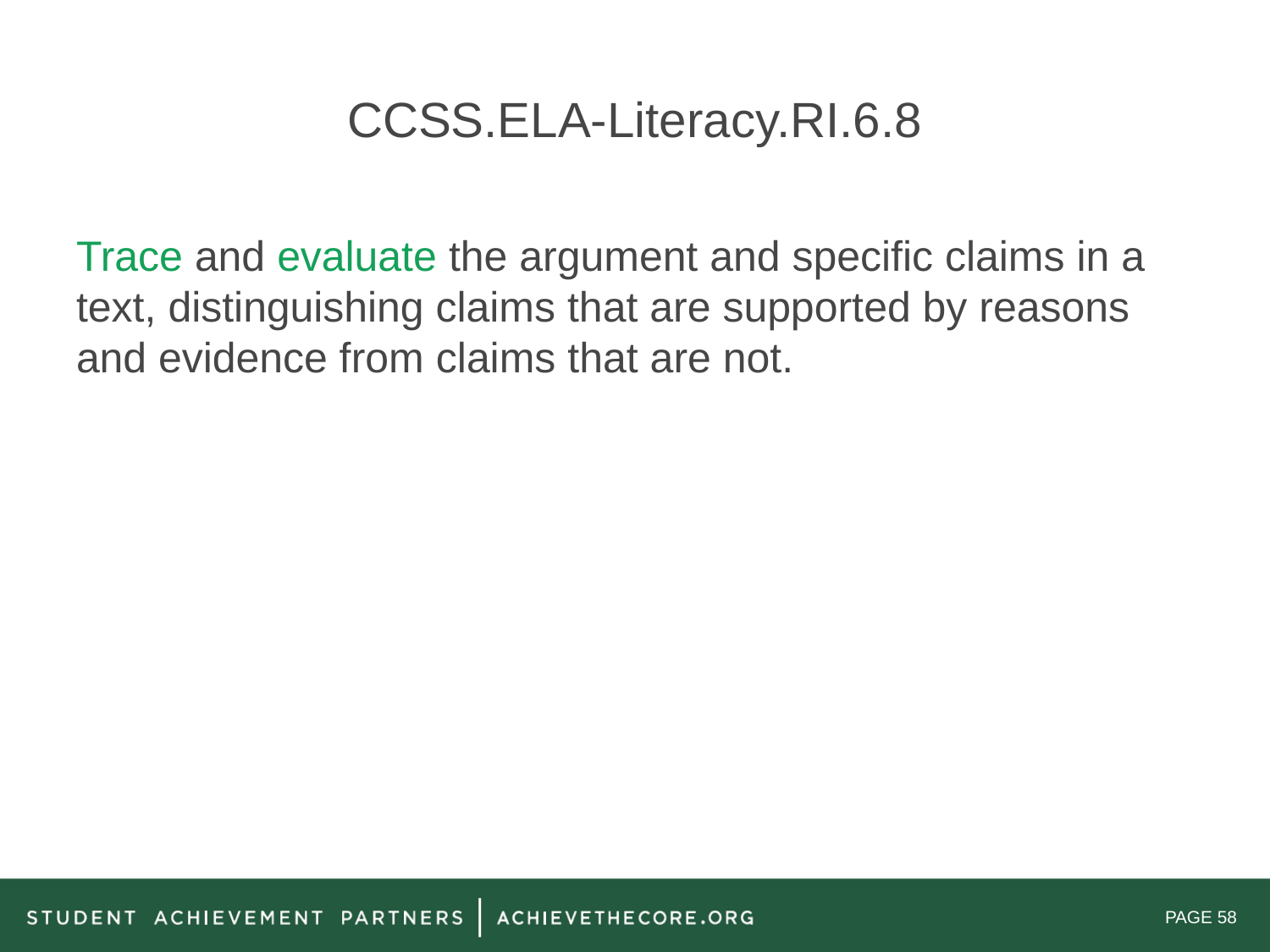

# CCSS.ELA-Literacy.RI.6.8
Trace and evaluate the argument and specific claims in a text, distinguishing claims that are supported by reasons and evidence from claims that are not.